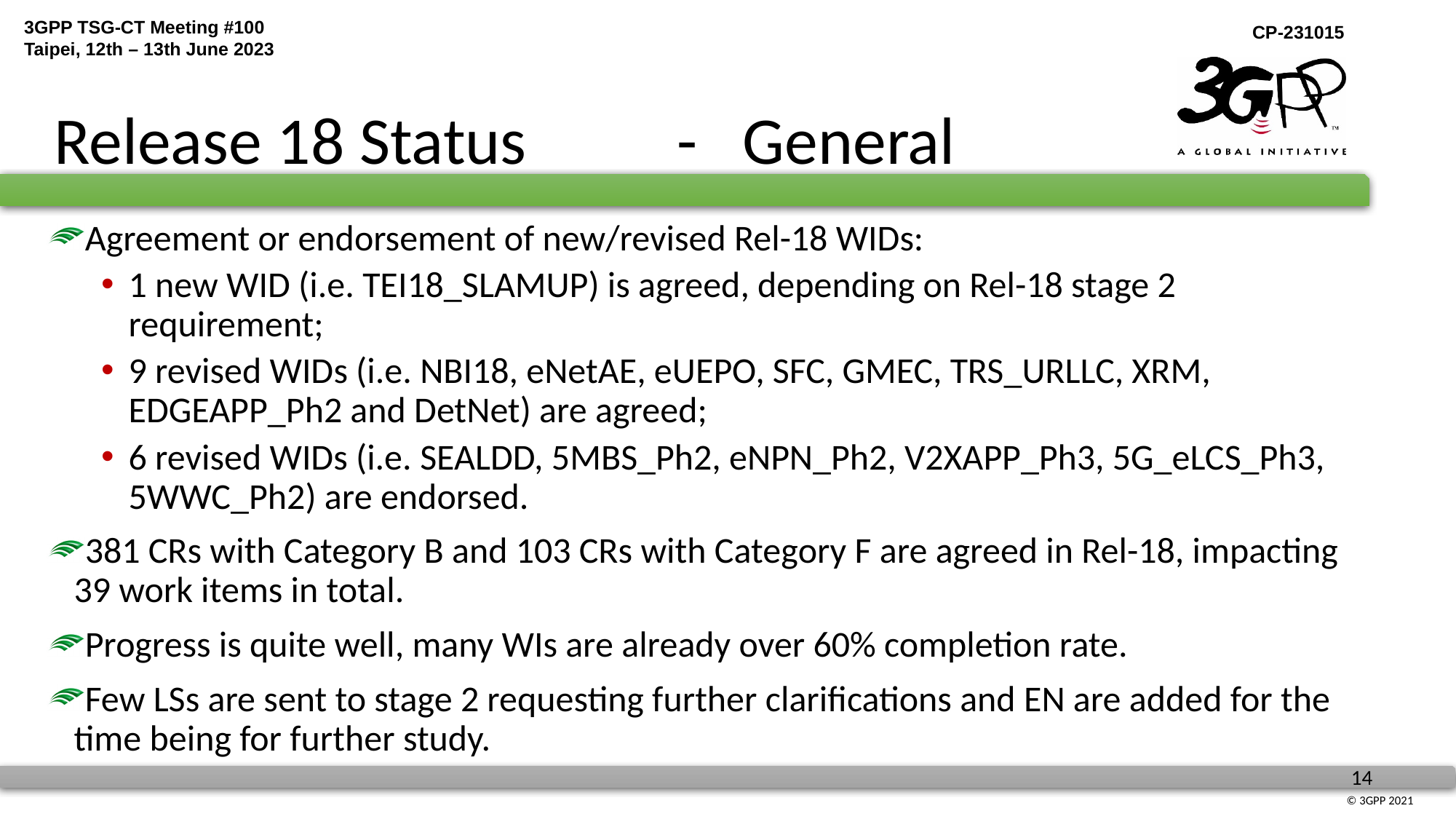

# Release 18 Status          -   General
Agreement or endorsement of new/revised Rel-18 WIDs:
1 new WID (i.e. TEI18_SLAMUP) is agreed, depending on Rel-18 stage 2 requirement;
9 revised WIDs (i.e. NBI18, eNetAE, eUEPO, SFC, GMEC, TRS_URLLC, XRM, EDGEAPP_Ph2 and DetNet) are agreed;
6 revised WIDs (i.e. SEALDD, 5MBS_Ph2, eNPN_Ph2, V2XAPP_Ph3, 5G_eLCS_Ph3, 5WWC_Ph2) are endorsed.
381 CRs with Category B and 103 CRs with Category F are agreed in Rel-18, impacting 39 work items in total.
Progress is quite well, many WIs are already over 60% completion rate.
Few LSs are sent to stage 2 requesting further clarifications and EN are added for the time being for further study.